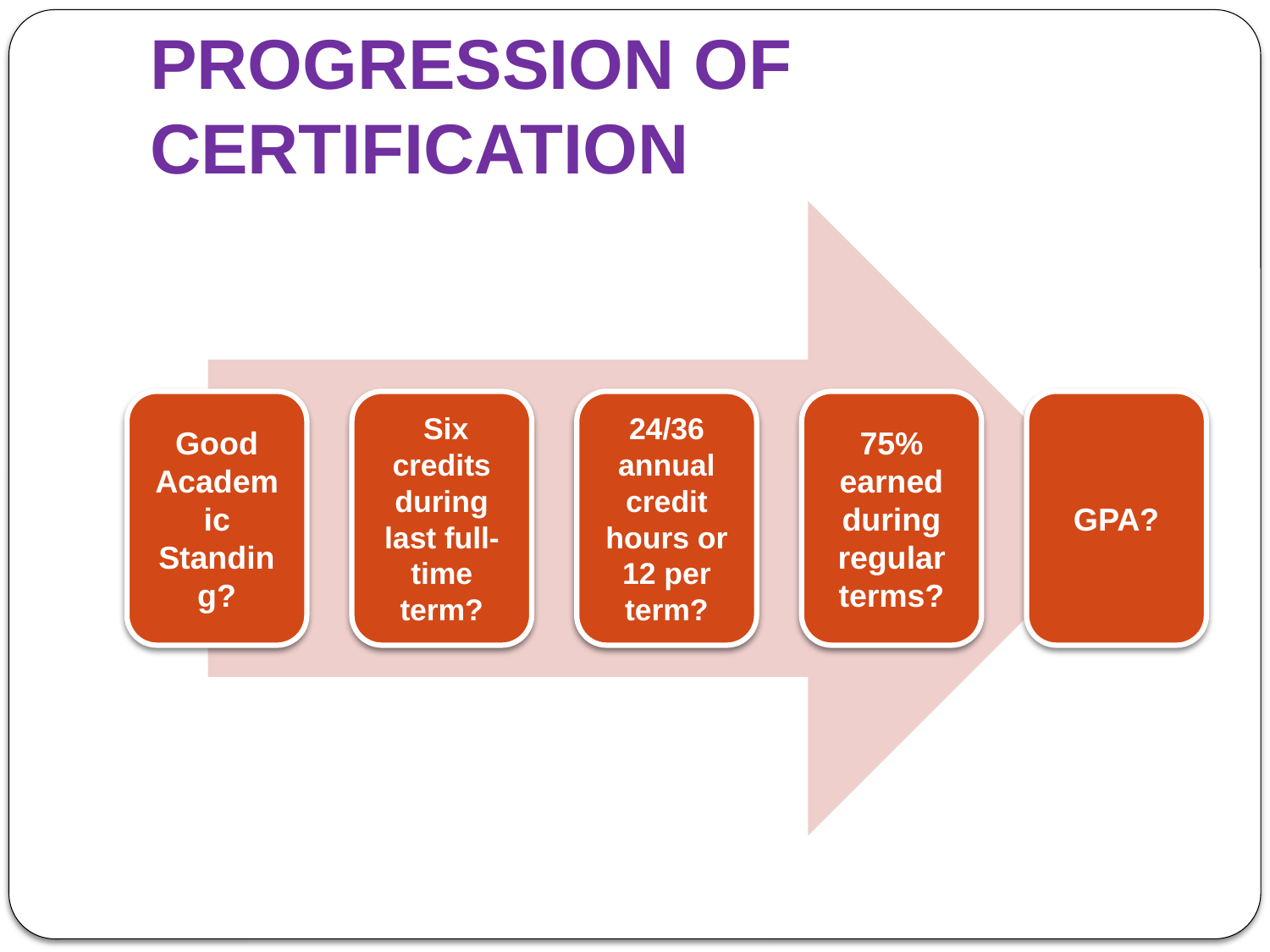

# PROGRESSION OF CERTIFICATION
Good Academic Standing?
 Six credits during last full-time term?
24/36 annual credit hours or 12 per term?
75% earned during regular terms?
GPA?